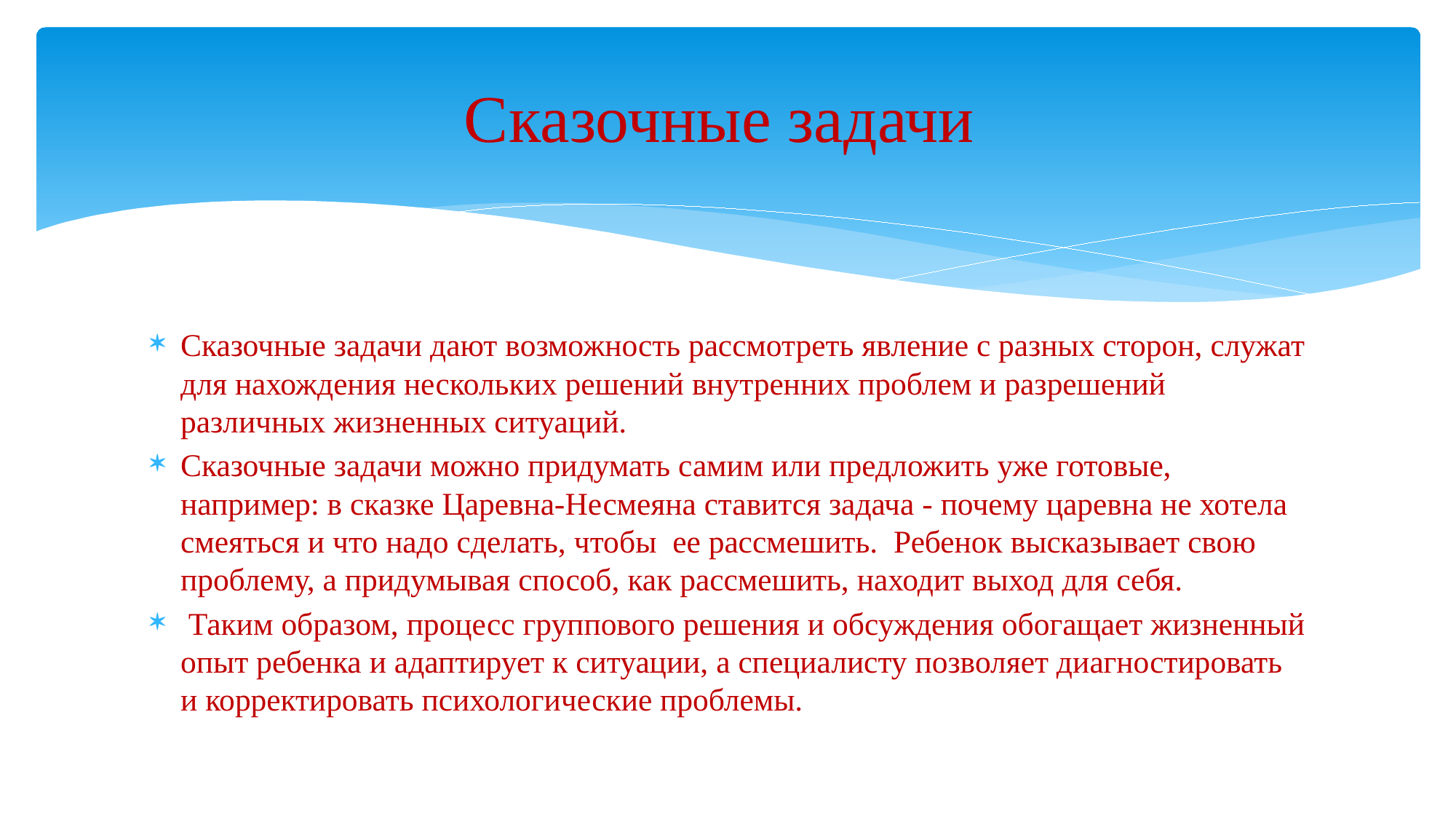

# Сказочные задачи
Сказочные задачи дают возможность рассмотреть явление с разных сторон, служат для нахождения нескольких решений внутренних проблем и разрешений различных жизненных ситуаций.
Сказочные задачи можно придумать самим или предложить уже готовые, например: в сказке Царевна-Несмеяна ставится задача - почему царевна не хотела смеяться и что надо сделать, чтобы  ее рассмешить.  Ребенок высказывает свою проблему, а придумывая способ, как рассмешить, находит выход для себя.
 Таким образом, процесс группового решения и обсуждения обогащает жизненный опыт ребенка и адаптирует к ситуации, а специалисту позволяет диагностировать и корректировать психологические проблемы.